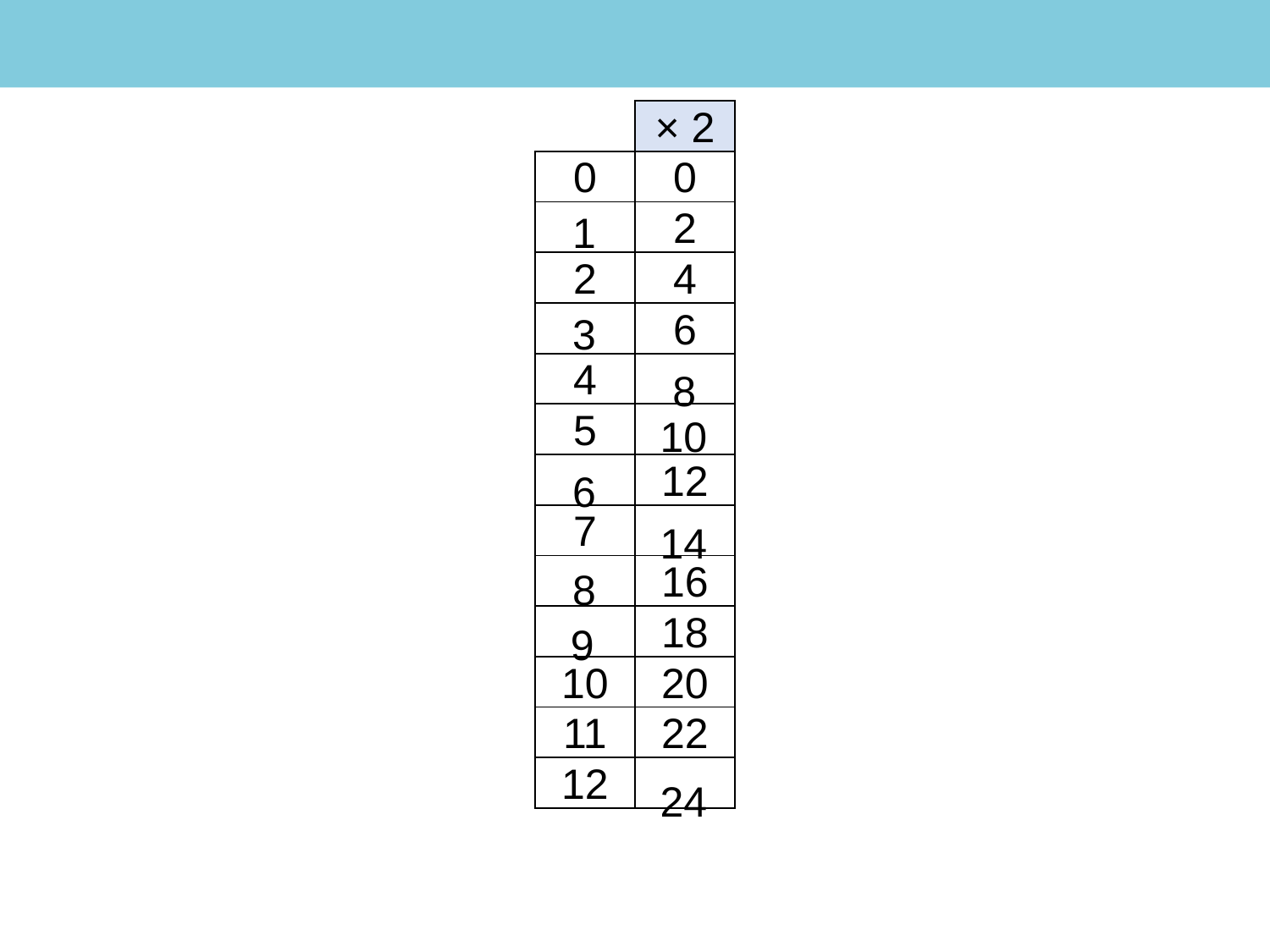

|  | × 2 |
| --- | --- |
| 0 | 0 |
|  | 2 |
| 2 | 4 |
|  | 6 |
| 4 |  |
| 5 |  |
|  | 12 |
| 7 |  |
|  | 16 |
|  | 18 |
| 10 | 20 |
| 11 | 22 |
| 12 |  |
1
3
8
10
6
14
8
9
24